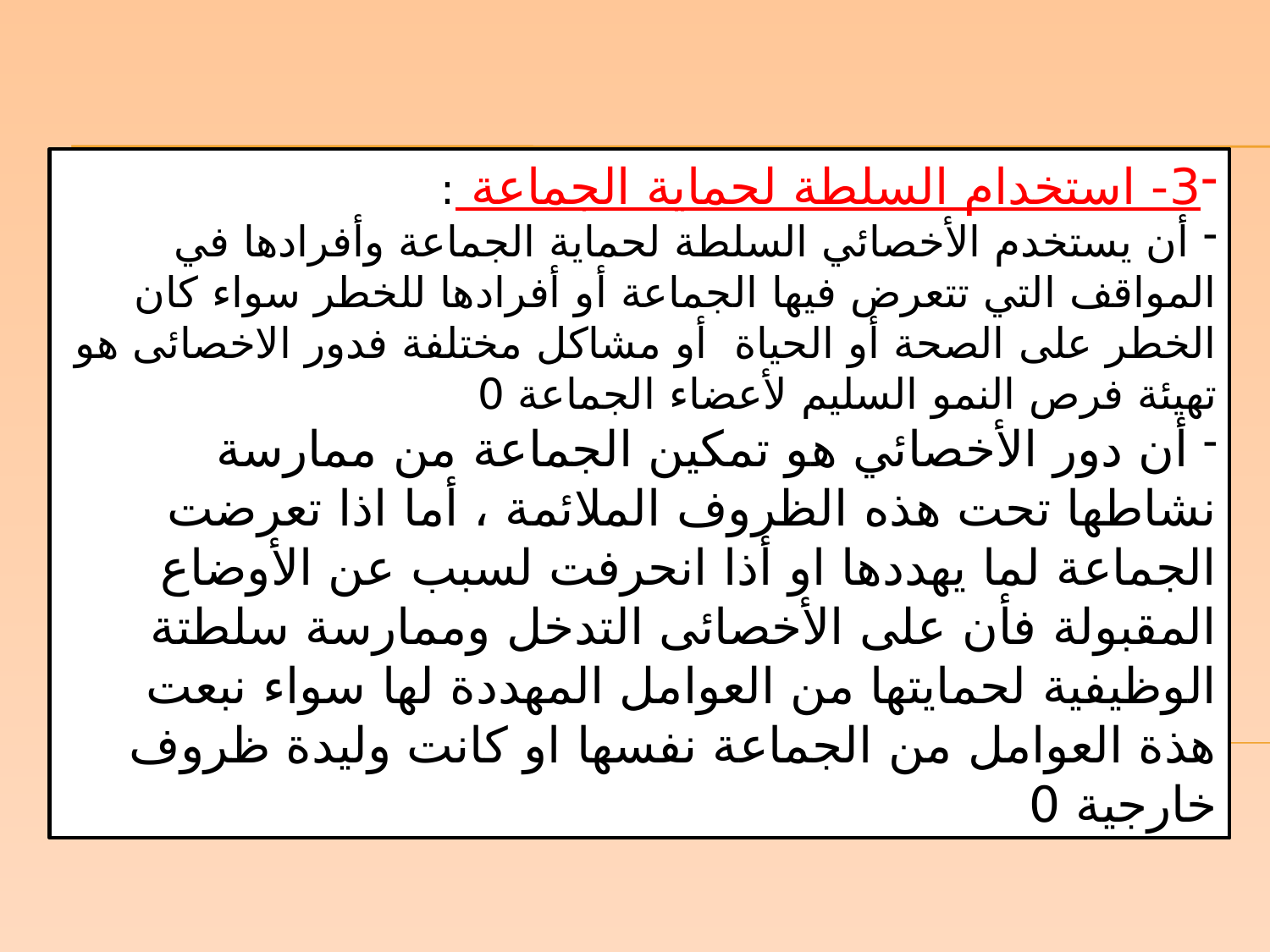

3- استخدام السلطة لحماية الجماعة :
 أن يستخدم الأخصائي السلطة لحماية الجماعة وأفرادها في المواقف التي تتعرض فيها الجماعة أو أفرادها للخطر سواء كان الخطر على الصحة أو الحياة  أو مشاكل مختلفة فدور الاخصائى هو تهيئة فرص النمو السليم لأعضاء الجماعة 0
 أن دور الأخصائي هو تمكين الجماعة من ممارسة نشاطها تحت هذه الظروف الملائمة ، أما اذا تعرضت الجماعة لما يهددها او أذا انحرفت لسبب عن الأوضاع المقبولة فأن على الأخصائى التدخل وممارسة سلطتة الوظيفية لحمايتها من العوامل المهددة لها سواء نبعت هذة العوامل من الجماعة نفسها او كانت وليدة ظروف خارجية 0